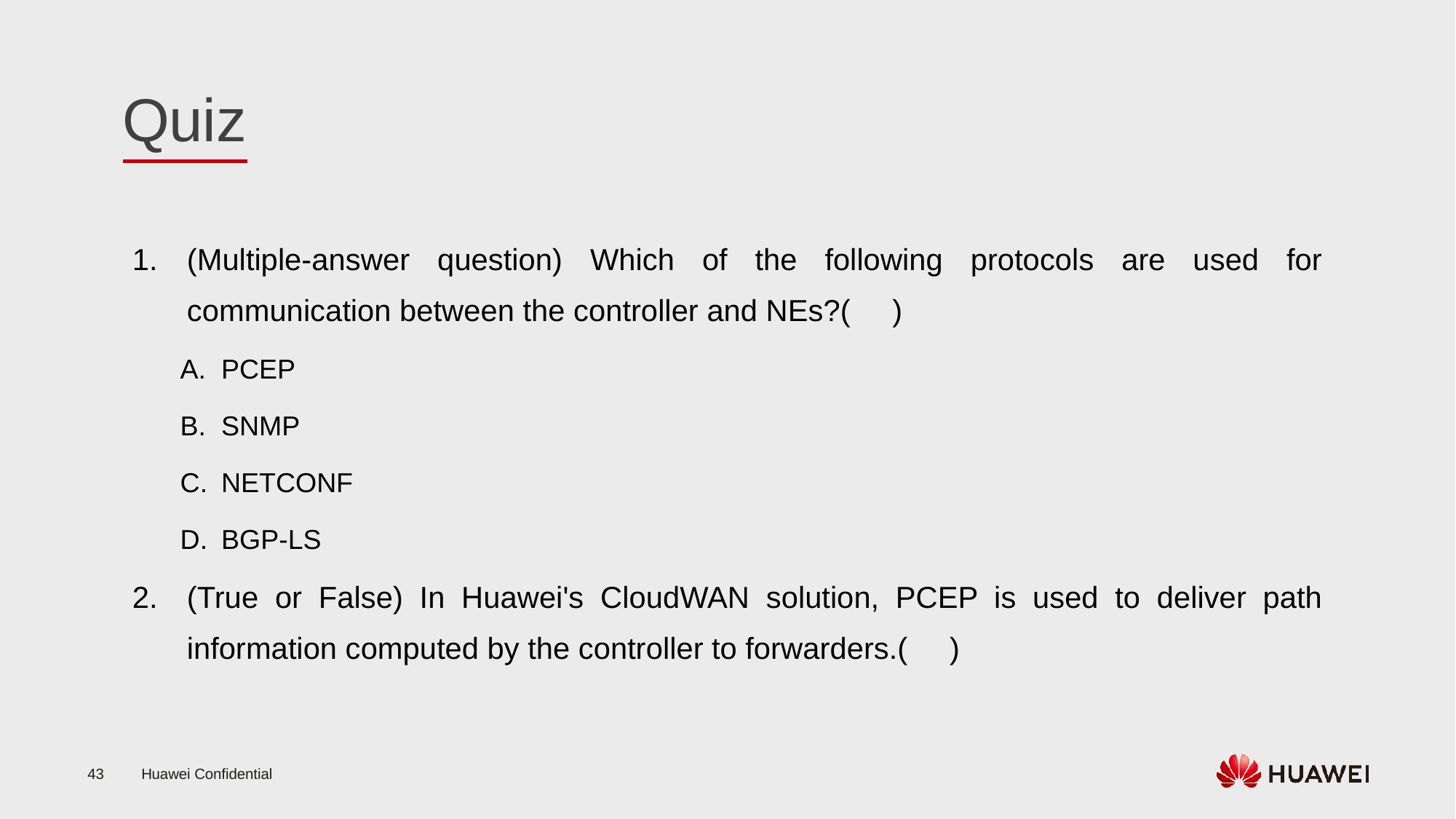

(Multiple-answer question) Which of the following protocols are used for communication between the controller and NEs?(     )
PCEP
SNMP
NETCONF
BGP-LS
(True or False) In Huawei's CloudWAN solution, PCEP is used to deliver path information computed by the controller to forwarders.(     )